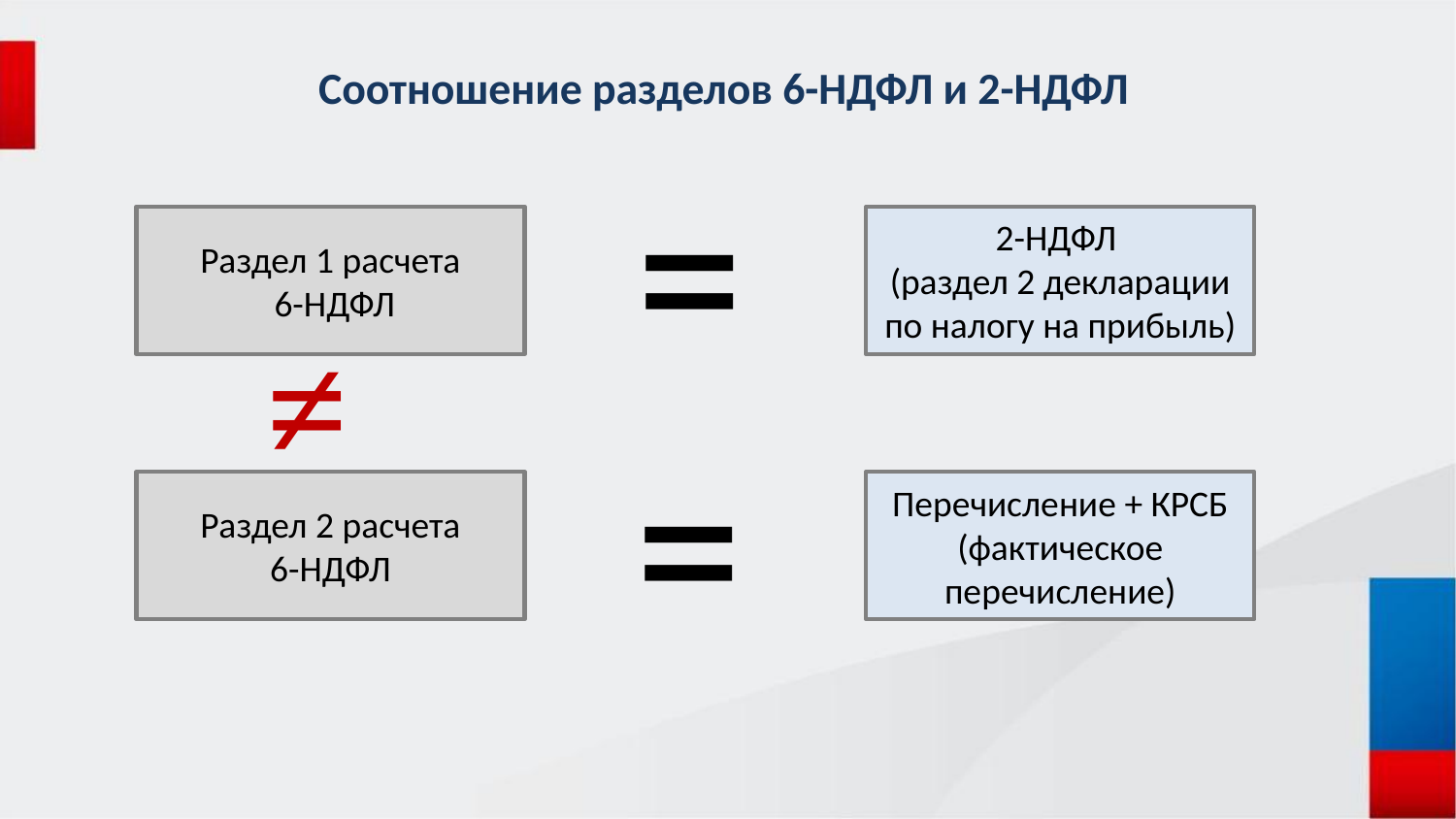

Соотношение разделов 6-НДФЛ и 2-НДФЛ
Раздел 1 расчета
 6-НДФЛ
2-НДФЛ
(раздел 2 декларации по налогу на прибыль)
⁼
≠
Раздел 2 расчета
6-НДФЛ
Перечисление + КРСБ
(фактическое перечисление)
⁼